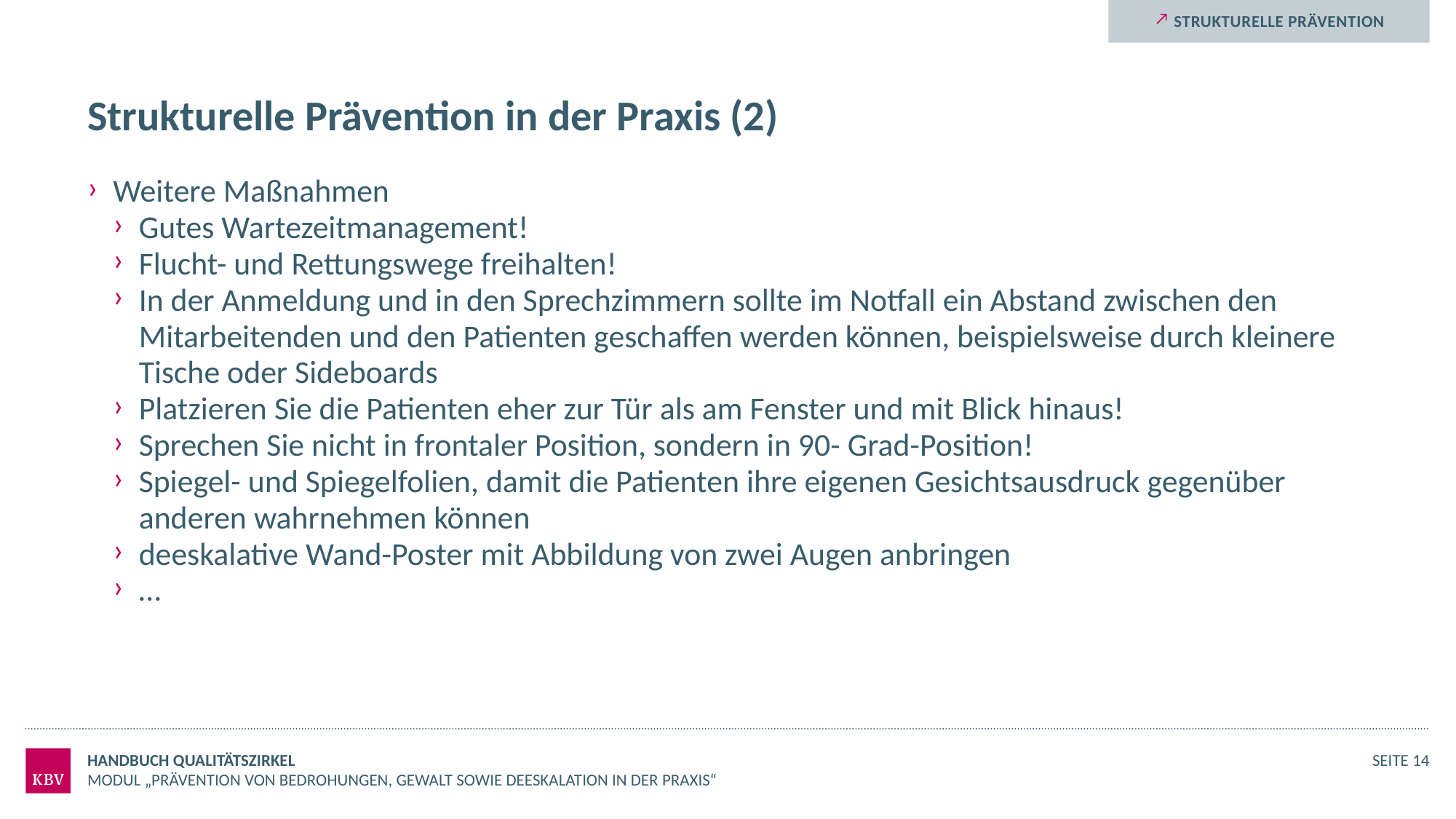

Strukturelle Prävention
# Strukturelle Prävention in der Praxis (2)
Weitere Maßnahmen
Gutes Wartezeitmanagement!
Flucht- und Rettungswege freihalten!
In der Anmeldung und in den Sprechzimmern sollte im Notfall ein Abstand zwischen den Mitarbeitenden und den Patienten geschaffen werden können, beispielsweise durch kleinere Tische oder Sideboards
Platzieren Sie die Patienten eher zur Tür als am Fenster und mit Blick hinaus!
Sprechen Sie nicht in frontaler Position, sondern in 90- Grad-Position!
Spiegel- und Spiegelfolien, damit die Patienten ihre eigenen Gesichtsausdruck gegenüber anderen wahrnehmen können
deeskalative Wand-Poster mit Abbildung von zwei Augen anbringen
…

Handbuch Qualitätszirkel
Seite 14
Modul „Prävention von Bedrohungen, Gewalt sowie Deeskalation in der Praxis“